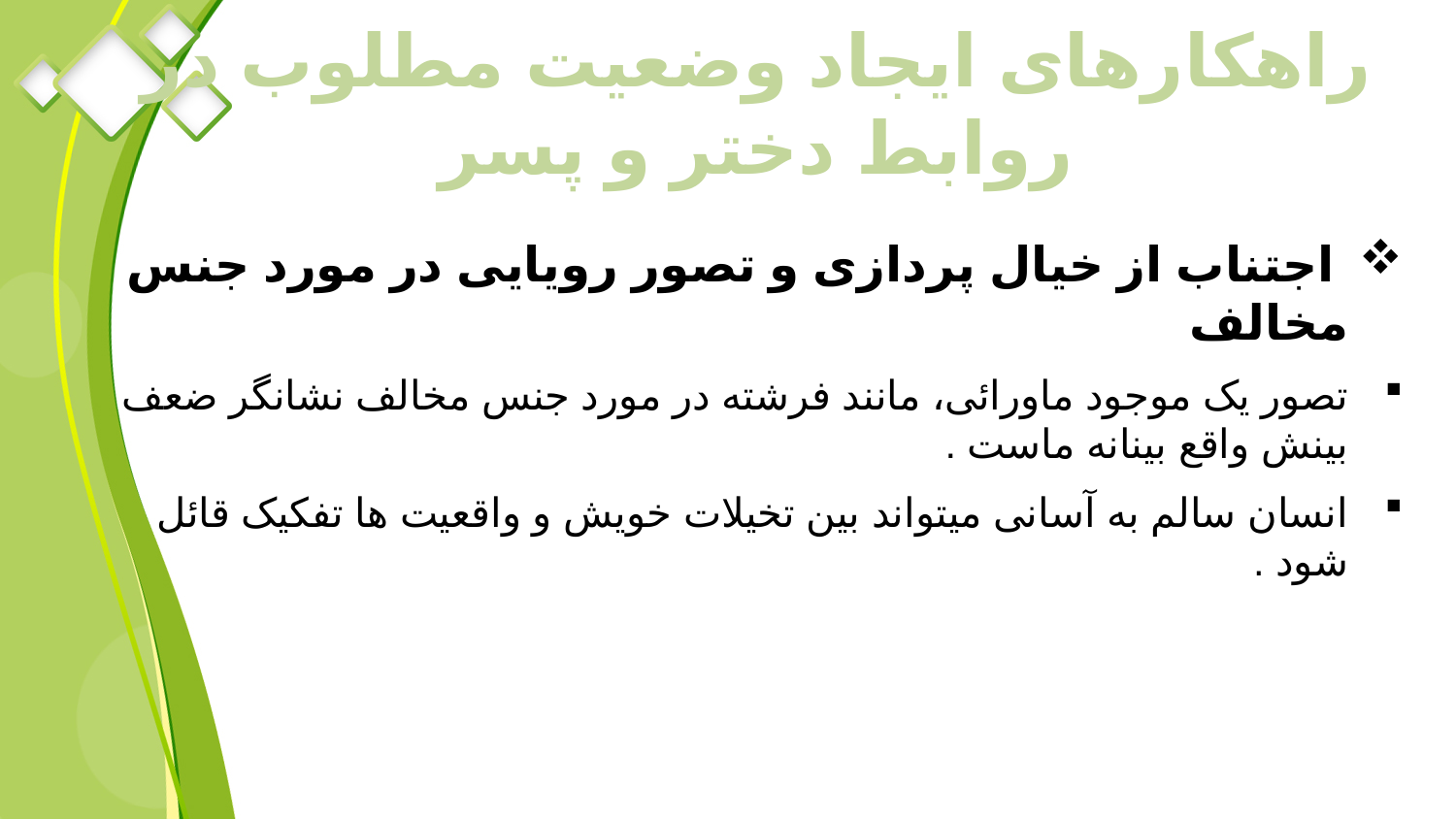

# راهکارهای ایجاد وضعیت مطلوب در روابط دختر و پسر
 اجتناب از خیال پردازی و تصور رویایی در مورد جنس مخالف
تصور یک موجود ماورائی، مانند فرشته در مورد جنس مخالف نشانگر ضعف بینش واقع بینانه ماست .
انسان سالم به آسانی میتواند بین تخیلات خویش و واقعیت ها تفکیک قائل شود .